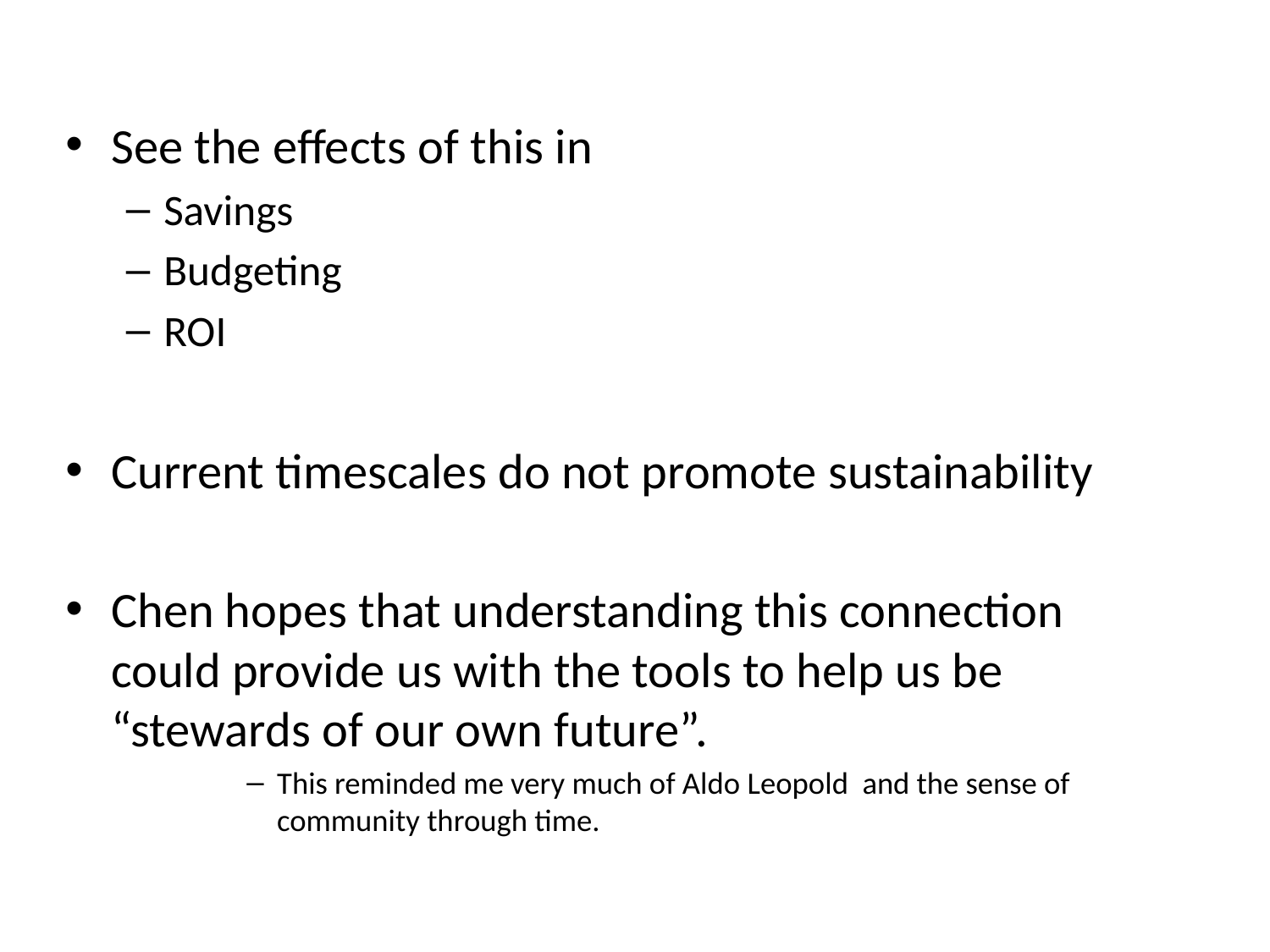

See the effects of this in
Savings
Budgeting
ROI

Current timescales do not promote sustainability

Chen hopes that understanding this connection could provide us with the tools to help us be “stewards of our own future”.
This reminded me very much of Aldo Leopold  and the sense of community through time.